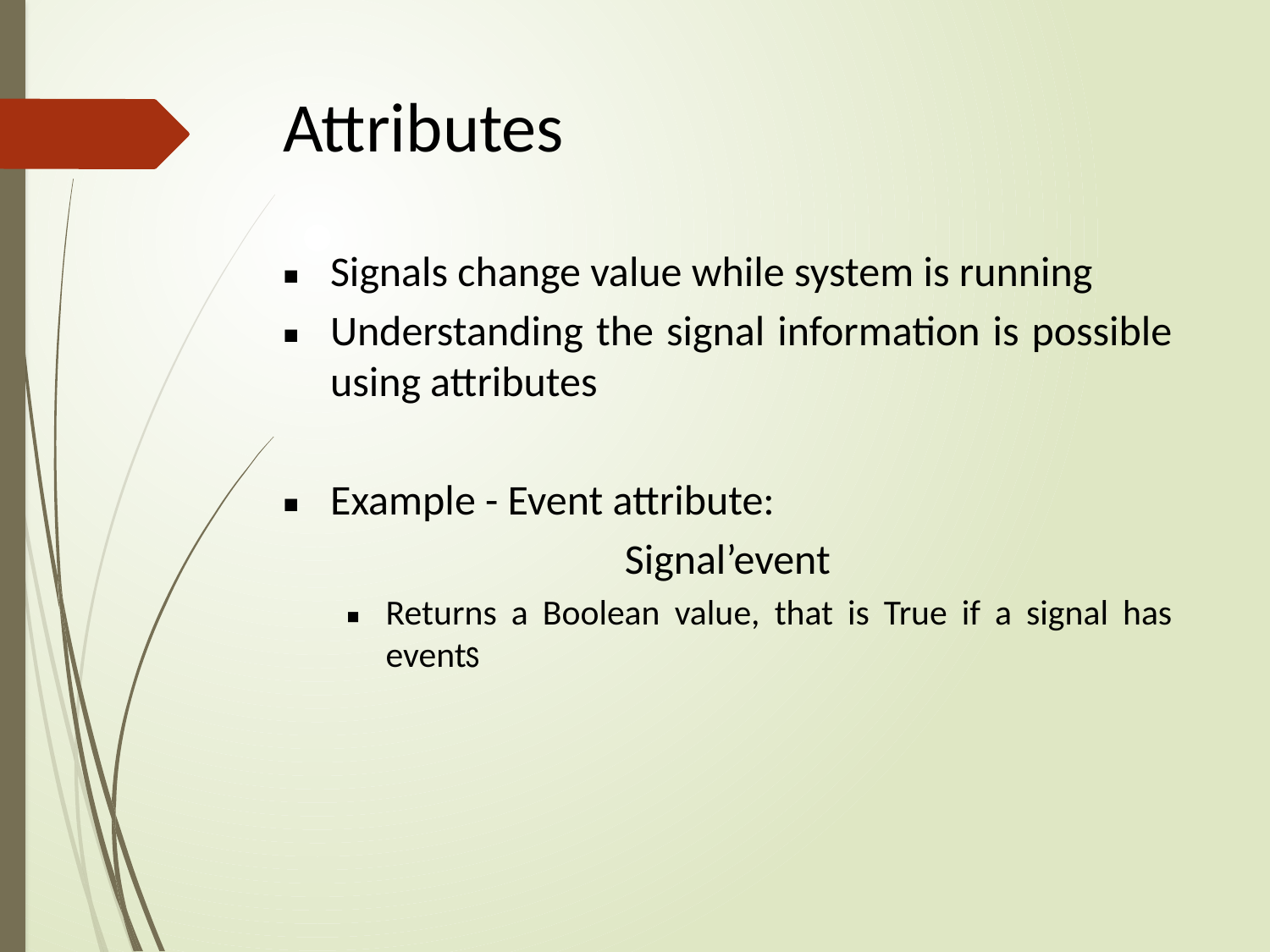

# Attributes
Signals change value while system is running
Understanding the signal information is possible using attributes

Example - Event attribute:
Signal’event
Returns a Boolean value, that is True if a signal has events